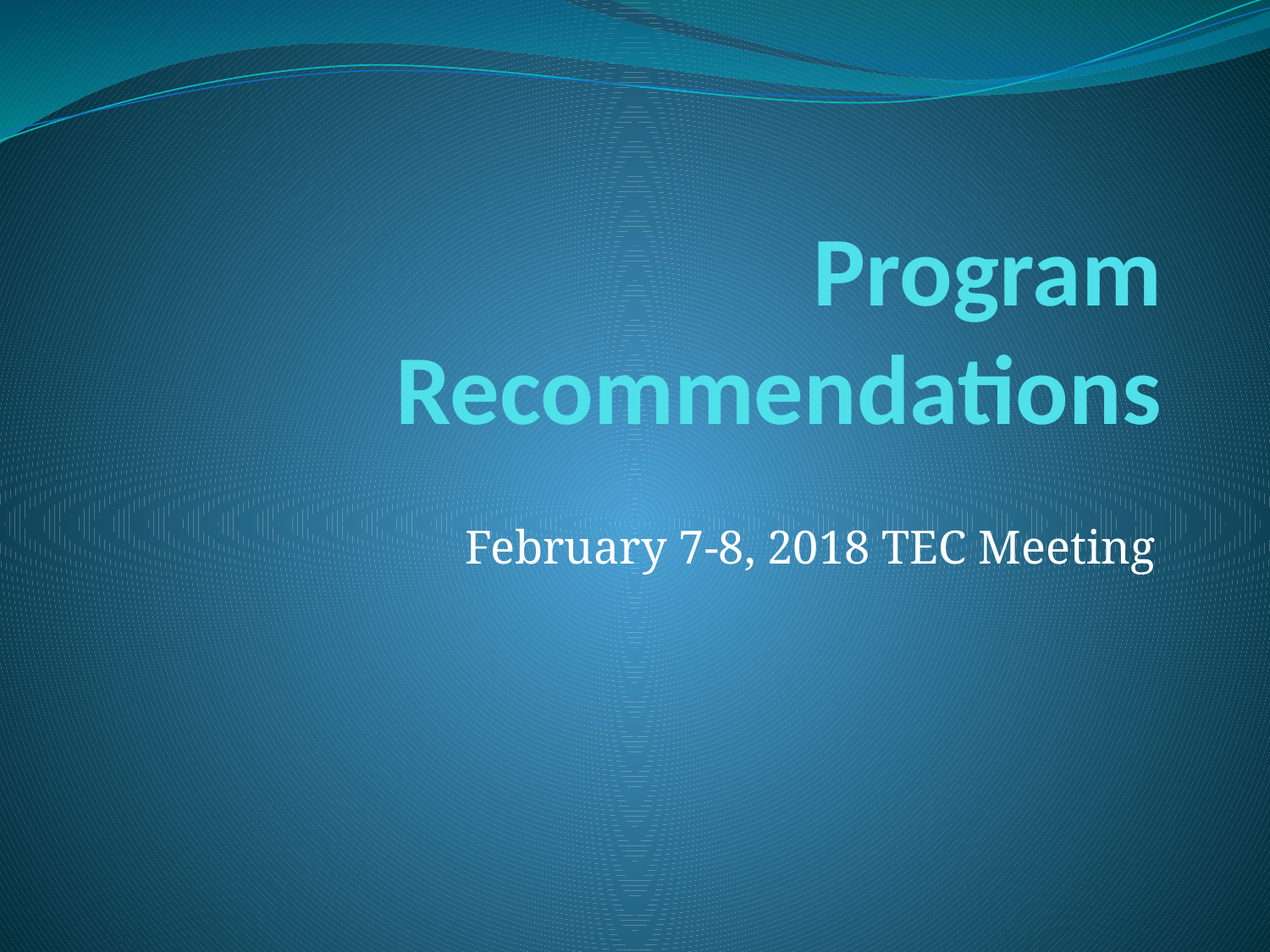

# Program Recommendations

February 7-8, 2018 TEC Meeting